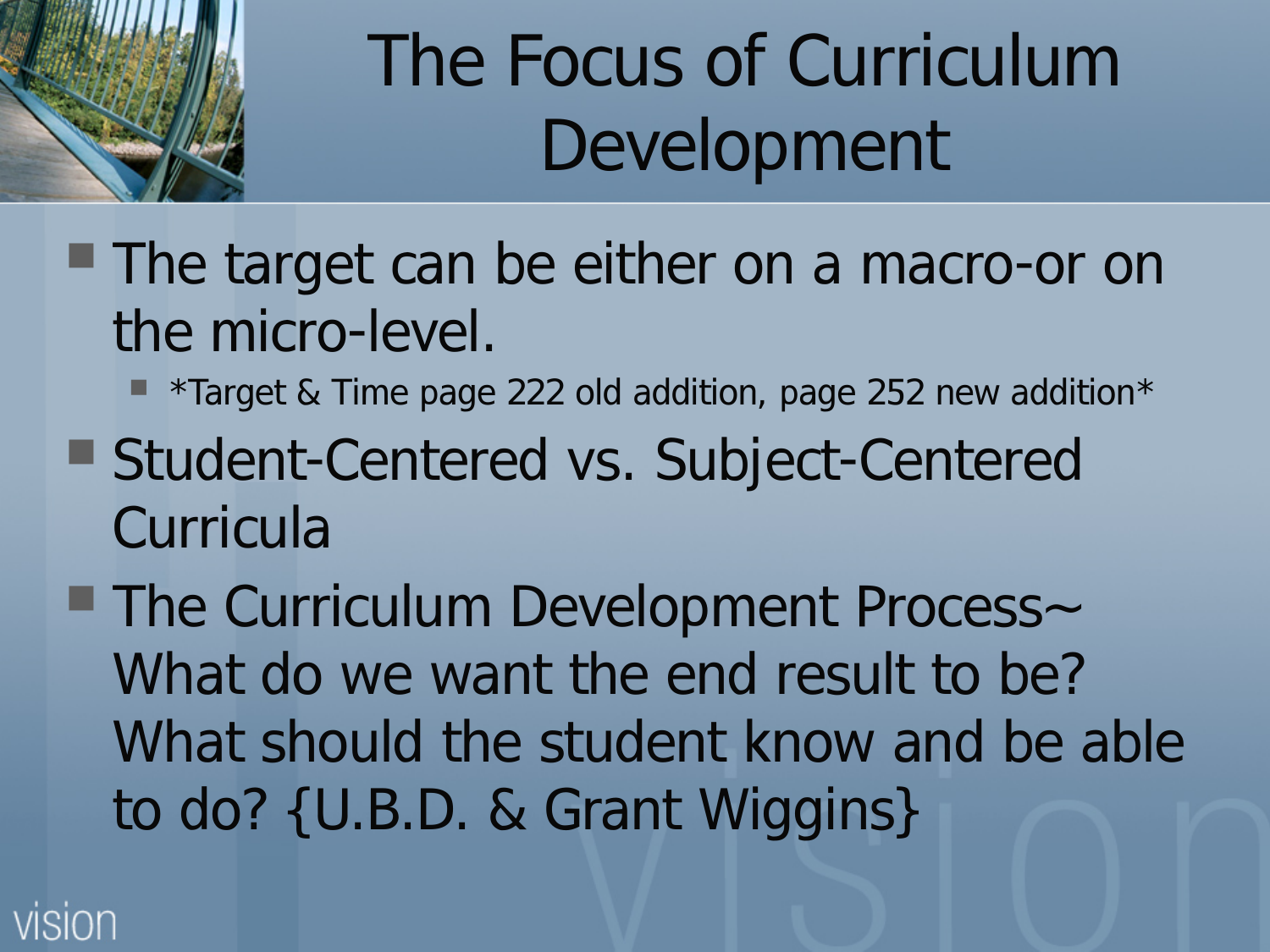

# The Focus of Curriculum Development
The target can be either on a macro-or on the micro-level.
*Target & Time page 222 old addition, page 252 new addition*
Student-Centered vs. Subject-Centered Curricula
The Curriculum Development Process~ What do we want the end result to be? What should the student know and be able to do? {U.B.D. & Grant Wiggins}